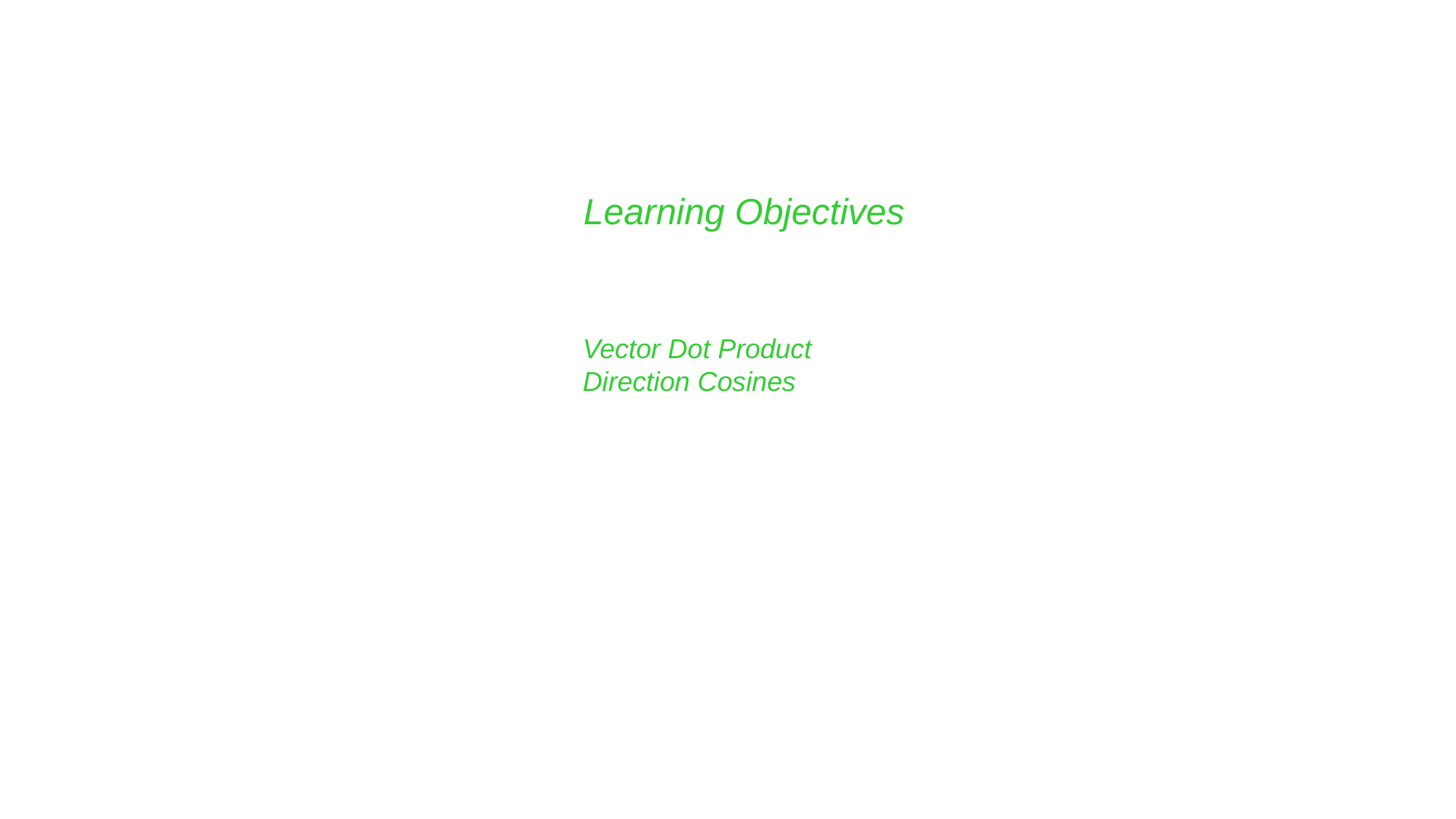

Learning Objectives
Vector Dot Product
Direction Cosines